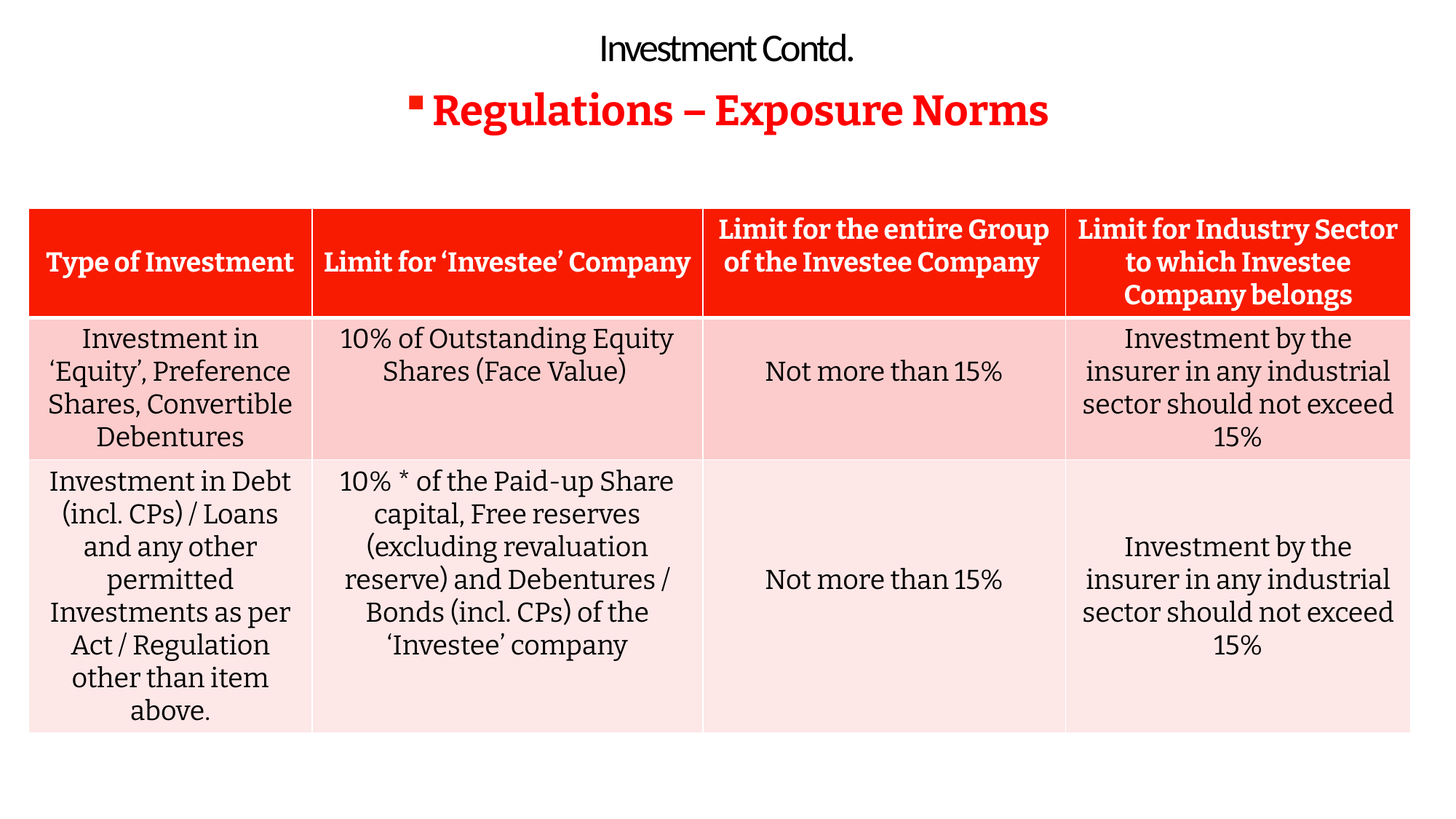

Investment Contd.
Regulations – Exposure Norms

| Type of Investment | Limit for ‘Investee’ Company | Limit for the entire Group of the Investee Company | Limit for Industry Sector to which Investee Company belongs |
| --- | --- | --- | --- |
| Investment in ‘Equity’, Preference Shares, Convertible Debentures | 10% of Outstanding Equity Shares (Face Value) | Not more than 15% | Investment by the insurer in any industrial sector should not exceed 15% |
| Investment in Debt (incl. CPs) / Loans and any other permitted Investments as per Act / Regulation other than item above. | 10% \* of the Paid-up Share capital, Free reserves (excluding revaluation reserve) and Debentures / Bonds (incl. CPs) of the ‘Investee’ company | Not more than 15% | Investment by the insurer in any industrial sector should not exceed 15% |